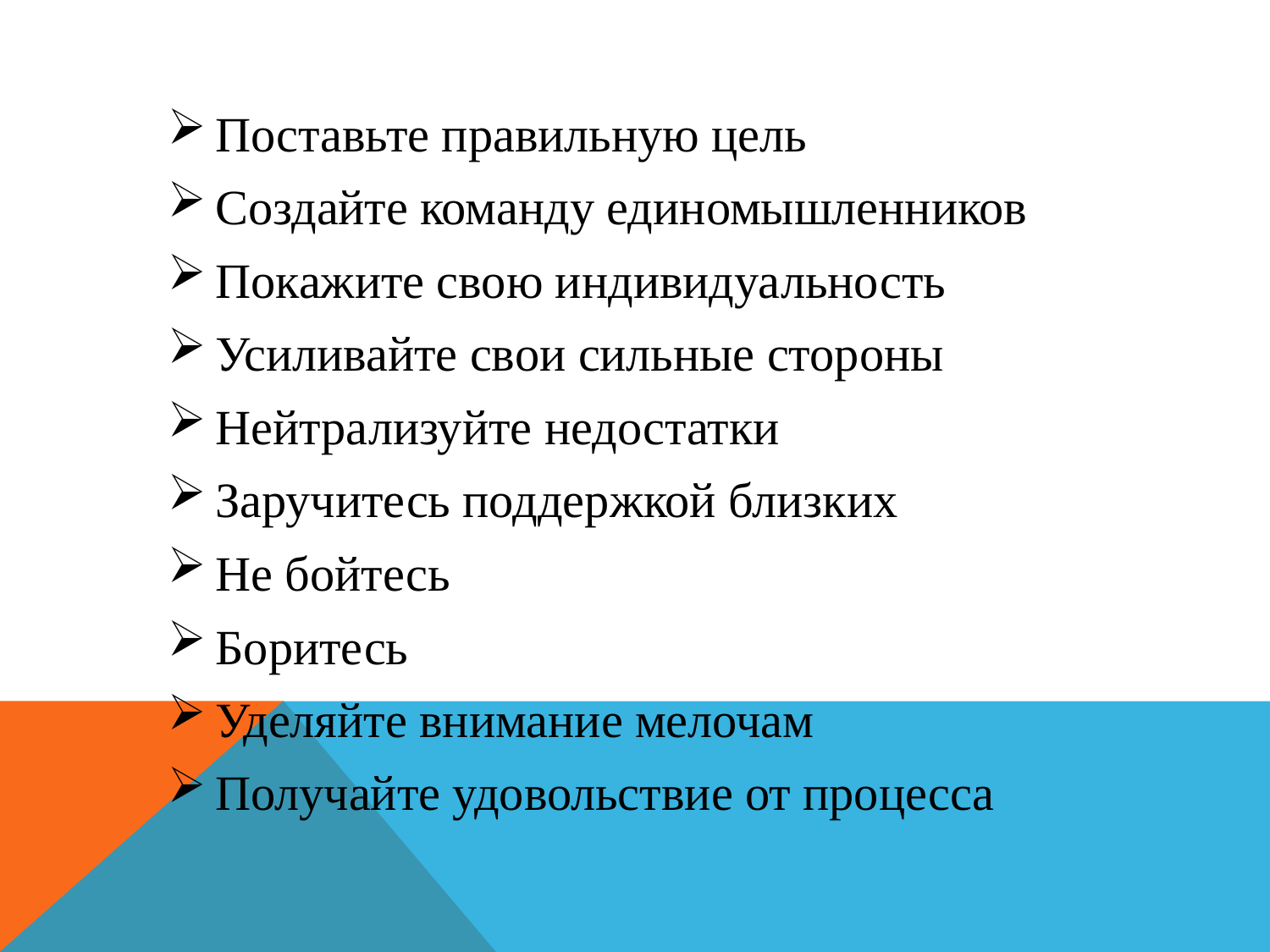

Поставьте правильную цель
Создайте команду единомышленников
Покажите свою индивидуальность
Усиливайте свои сильные стороны
Нейтрализуйте недостатки
Заручитесь поддержкой близких
Не бойтесь
Боритесь
Уделяйте внимание мелочам
Получайте удовольствие от процесса